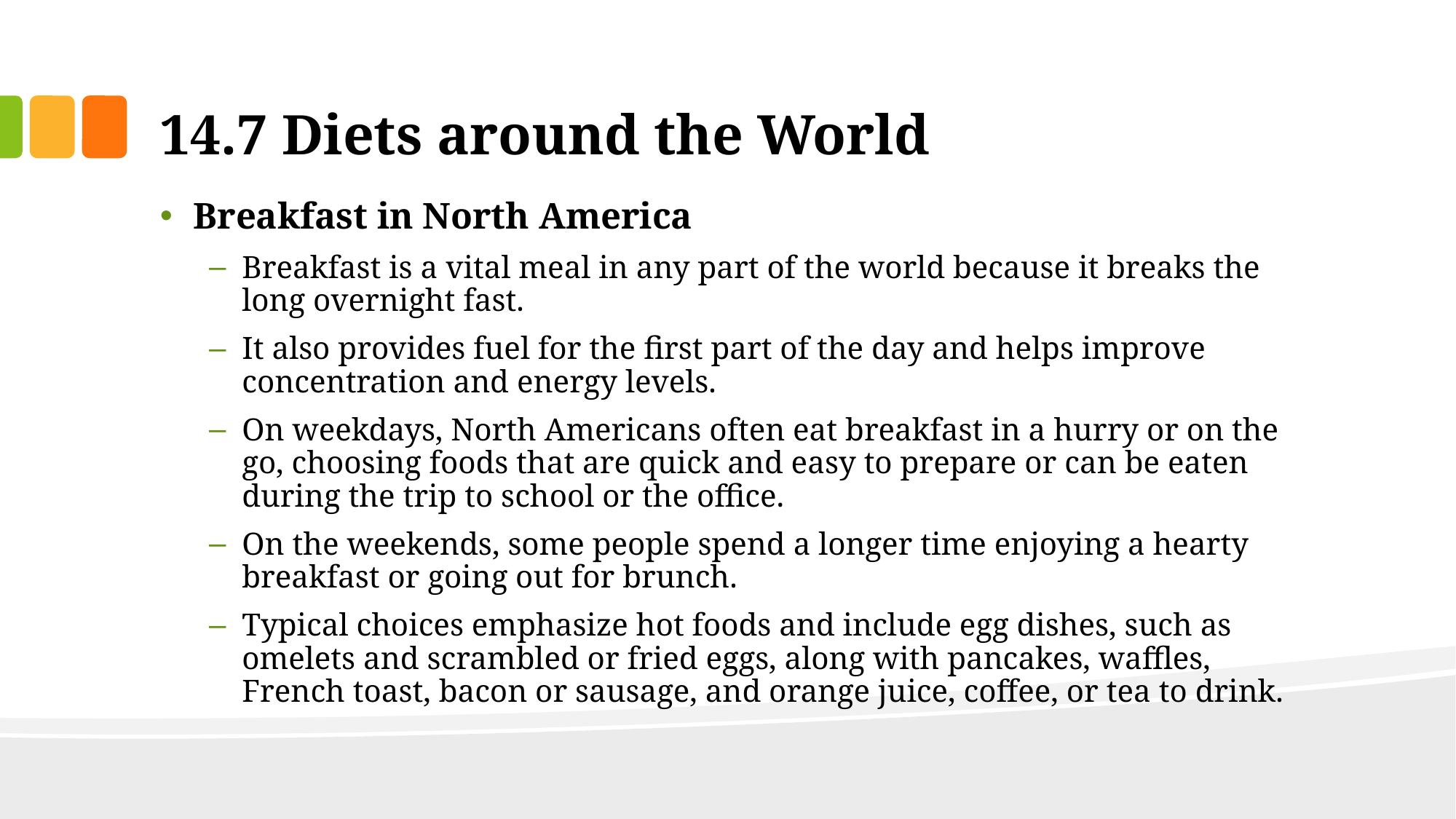

# 14.7 Diets around the World
Breakfast in North America
Breakfast is a vital meal in any part of the world because it breaks the long overnight fast.
It also provides fuel for the first part of the day and helps improve concentration and energy levels.
On weekdays, North Americans often eat breakfast in a hurry or on the go, choosing foods that are quick and easy to prepare or can be eaten during the trip to school or the office.
On the weekends, some people spend a longer time enjoying a hearty breakfast or going out for brunch.
Typical choices emphasize hot foods and include egg dishes, such as omelets and scrambled or fried eggs, along with pancakes, waffles, French toast, bacon or sausage, and orange juice, coffee, or tea to drink.